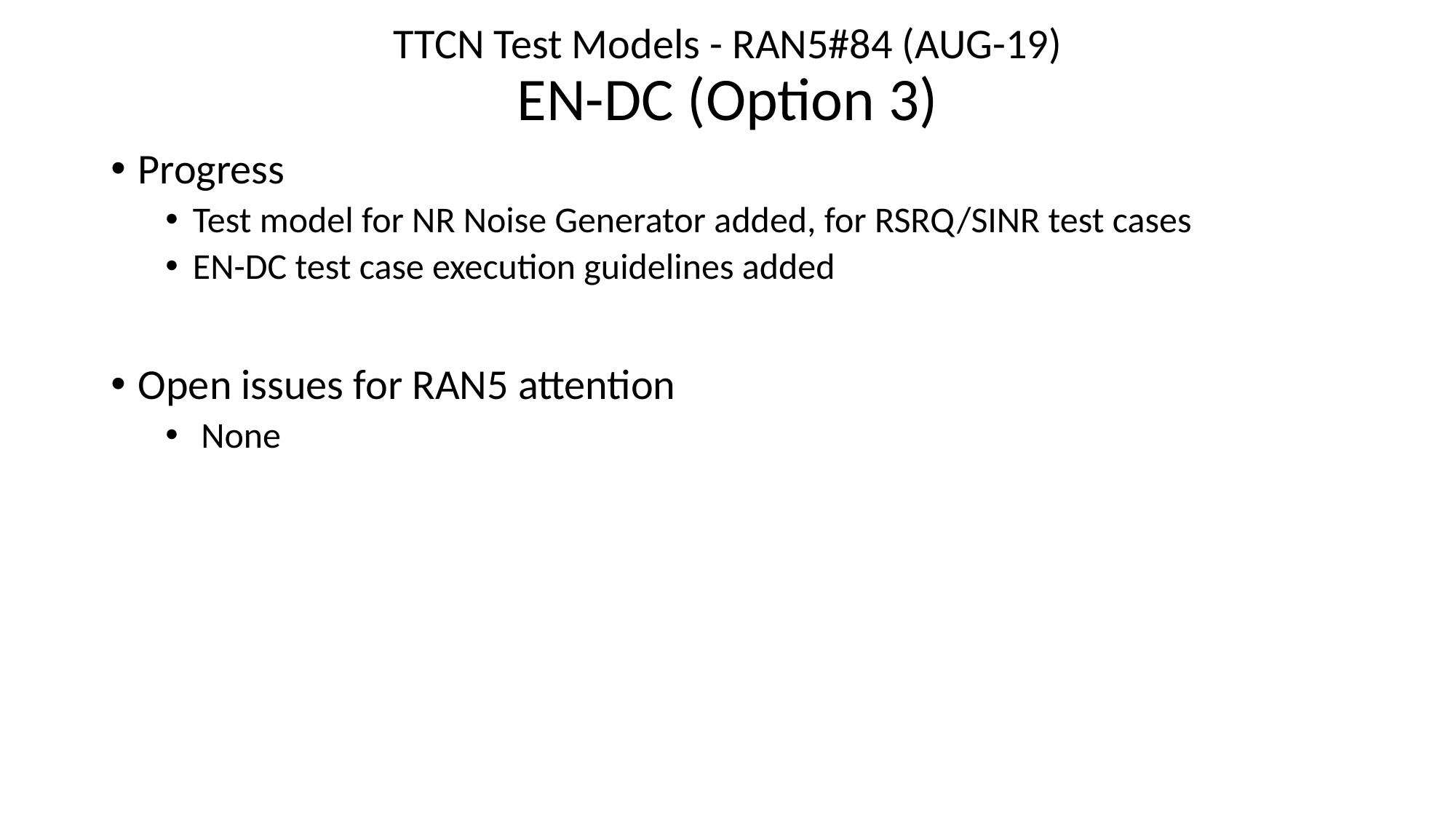

# TTCN Test Models - RAN5#84 (AUG-19) EN-DC (Option 3)
Progress
Test model for NR Noise Generator added, for RSRQ/SINR test cases
EN-DC test case execution guidelines added

Open issues for RAN5 attention
 None